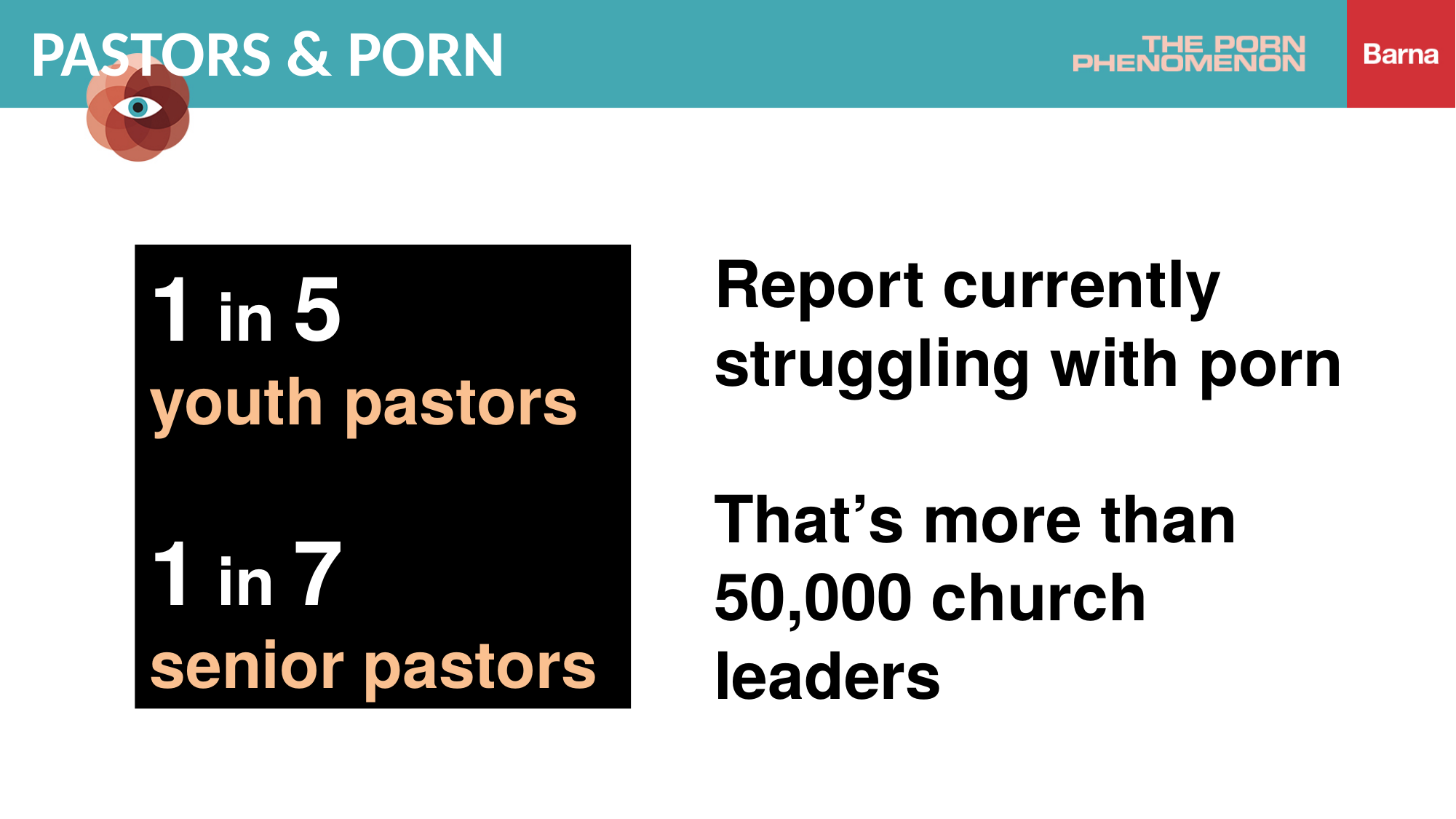

# PASTORS & PORN

Report currently struggling with porn

That’s more than 50,000 church leaders
1 in 5
youth pastors

1 in 7
senior pastors